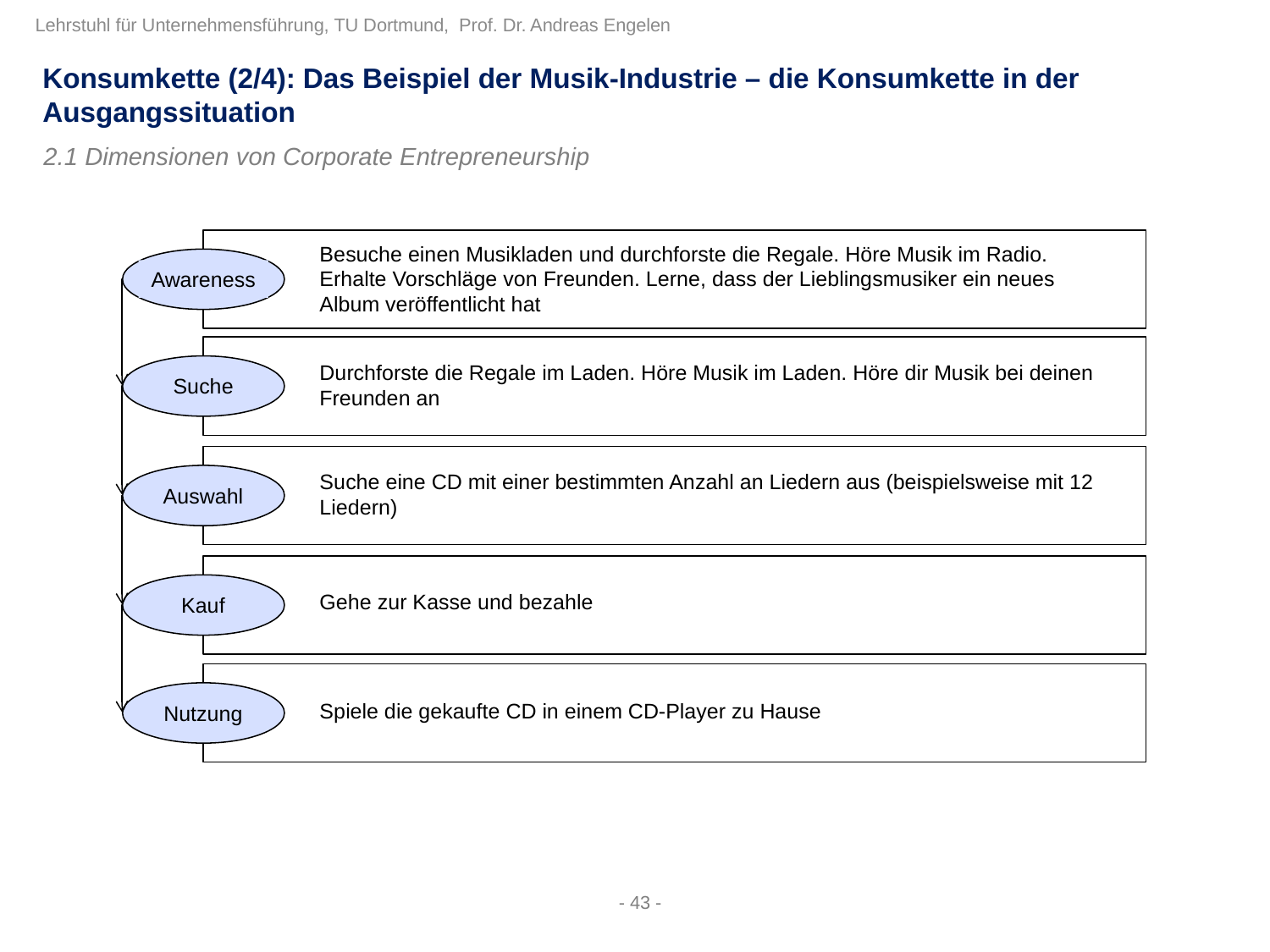

Konsumkette (2/4): Das Beispiel der Musik-Industrie – die Konsumkette in der Ausgangssituation
2.1 Dimensionen von Corporate Entrepreneurship

Besuche einen Musikladen und durchforste die Regale. Höre Musik im Radio. Erhalte Vorschläge von Freunden. Lerne, dass der Lieblingsmusiker ein neues Album veröffentlicht hat

Awareness

Durchforste die Regale im Laden. Höre Musik im Laden. Höre dir Musik bei deinen Freunden an

Suche

Suche eine CD mit einer bestimmten Anzahl an Liedern aus (beispielsweise mit 12 Liedern)

Auswahl

Kauf
Gehe zur Kasse und bezahle

Nutzung
Spiele die gekaufte CD in einem CD-Player zu Hause
- 43 -